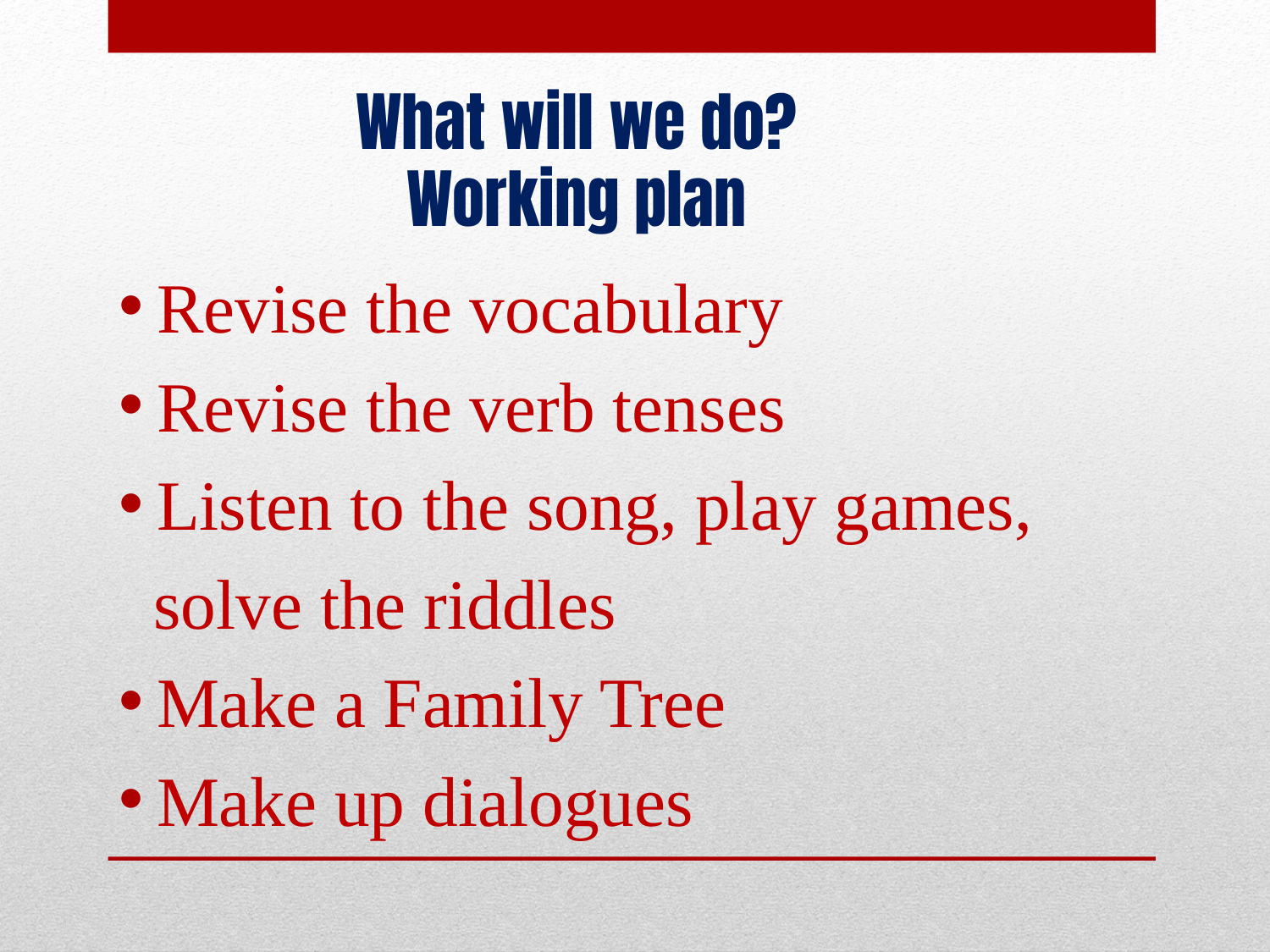

# What will we do? Working plan
Revise the vocabulary
Revise the verb tenses
Listen to the song, play games,
  solve the riddles
Make a Family Tree
Make up dialogues